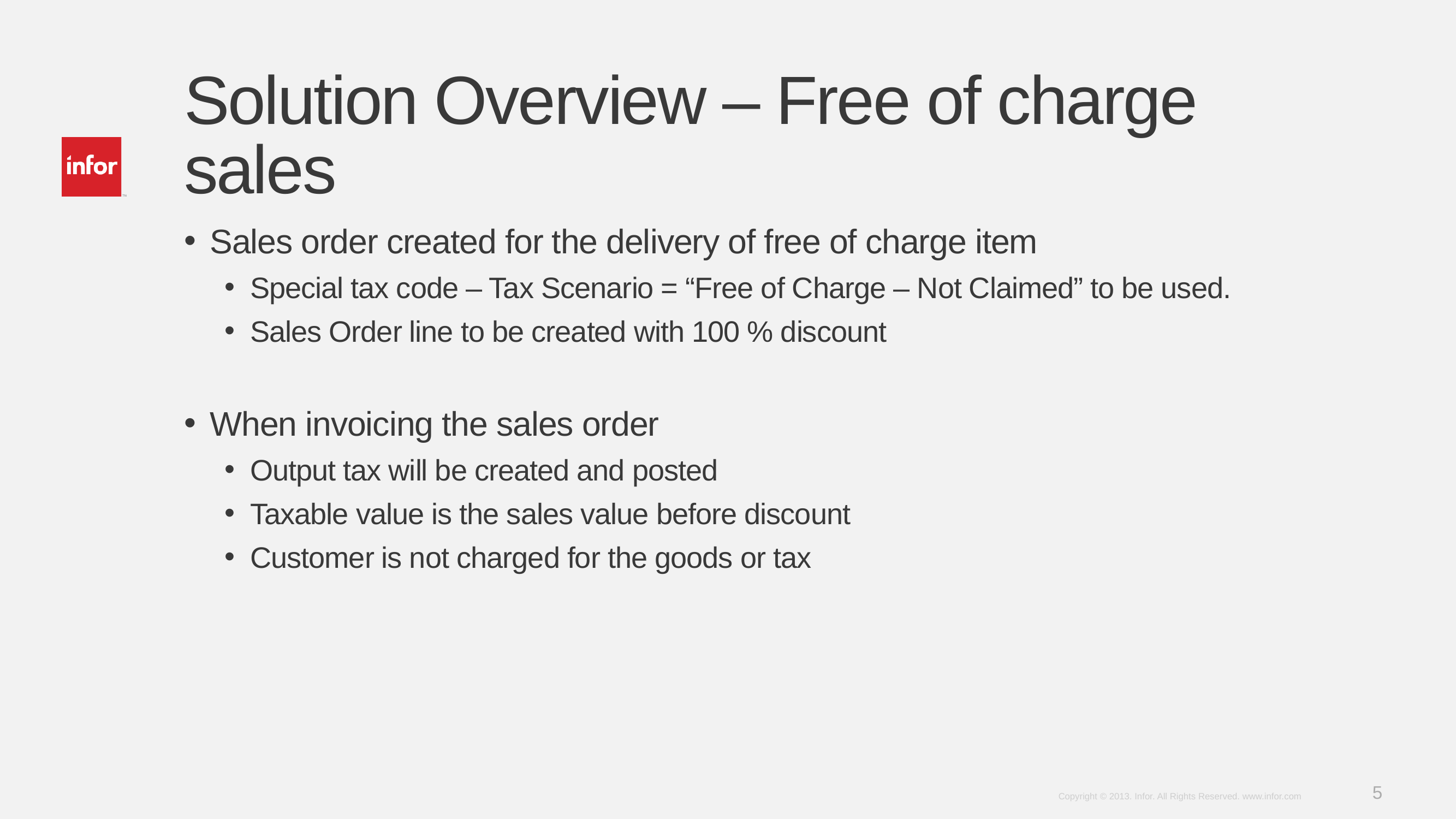

# Solution Overview – Free of charge sales
Sales order created for the delivery of free of charge item
Special tax code – Tax Scenario = “Free of Charge – Not Claimed” to be used.
Sales Order line to be created with 100 % discount

When invoicing the sales order
Output tax will be created and posted
Taxable value is the sales value before discount
Customer is not charged for the goods or tax